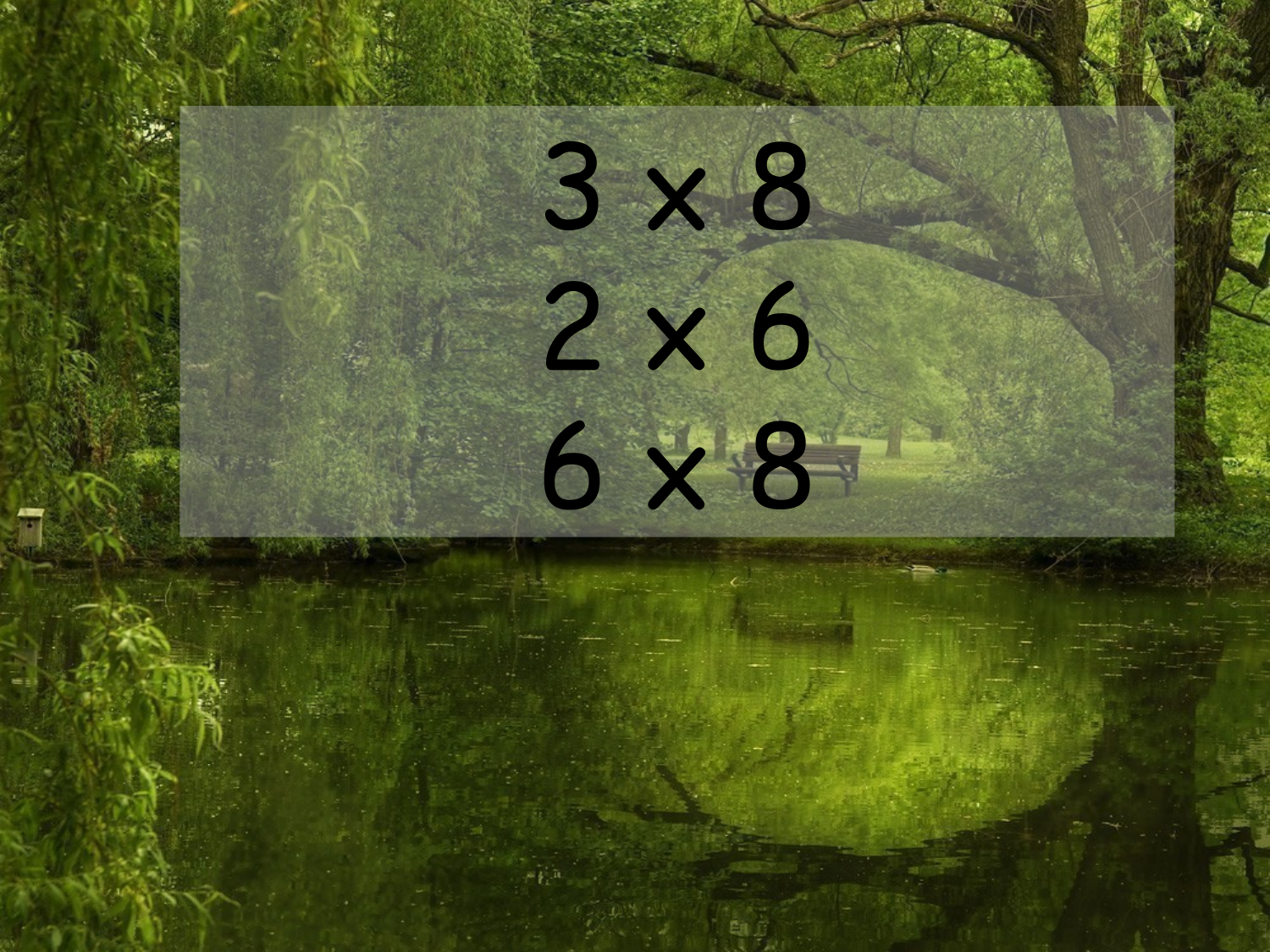

3 x 8
2 x 6
6 x 8